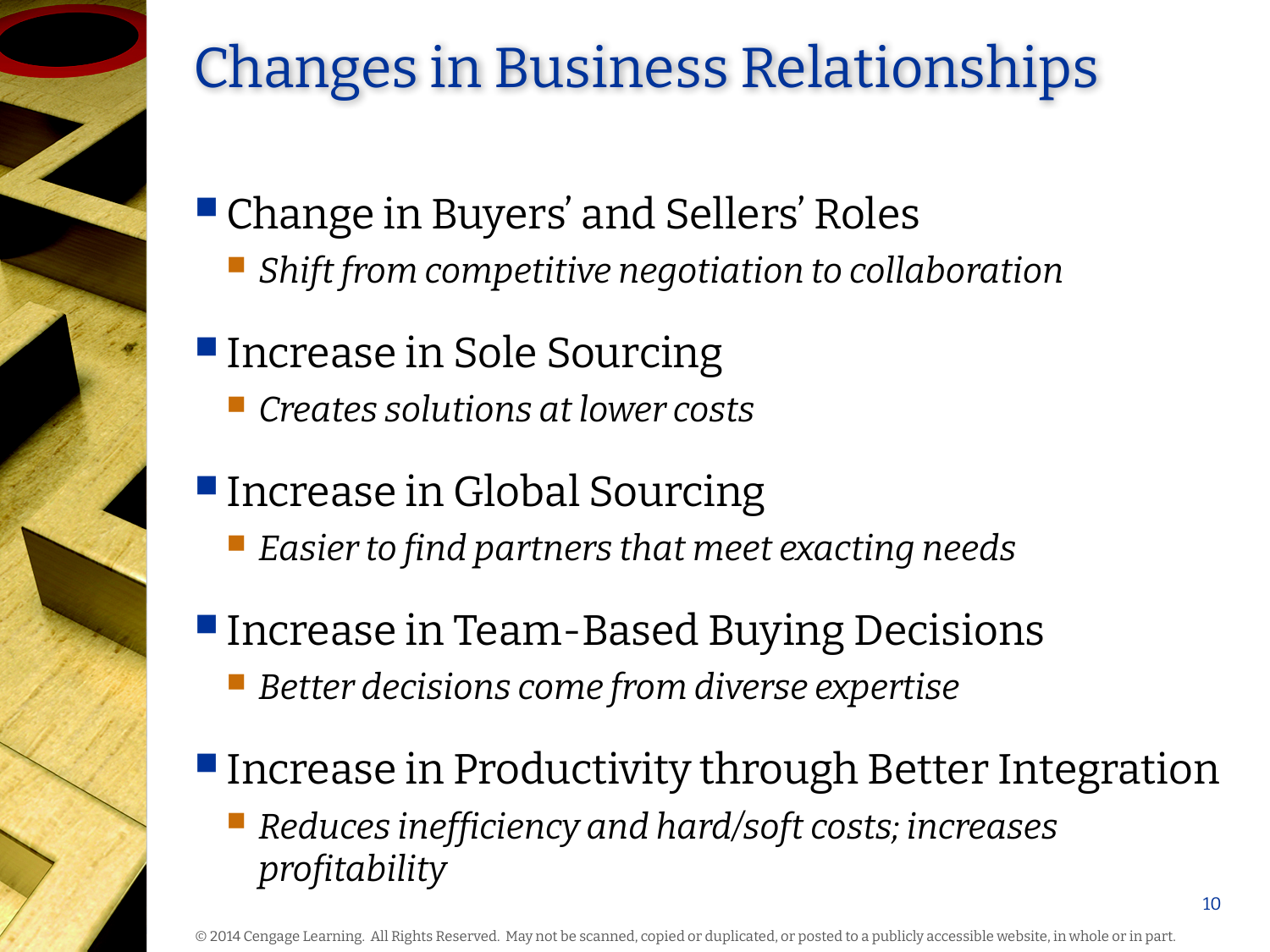

# Changes in Business Relationships
Change in Buyers’ and Sellers’ Roles
Shift from competitive negotiation to collaboration
Increase in Sole Sourcing
Creates solutions at lower costs
Increase in Global Sourcing
Easier to find partners that meet exacting needs
Increase in Team-Based Buying Decisions
Better decisions come from diverse expertise
Increase in Productivity through Better Integration
Reduces inefficiency and hard/soft costs; increases profitability
10